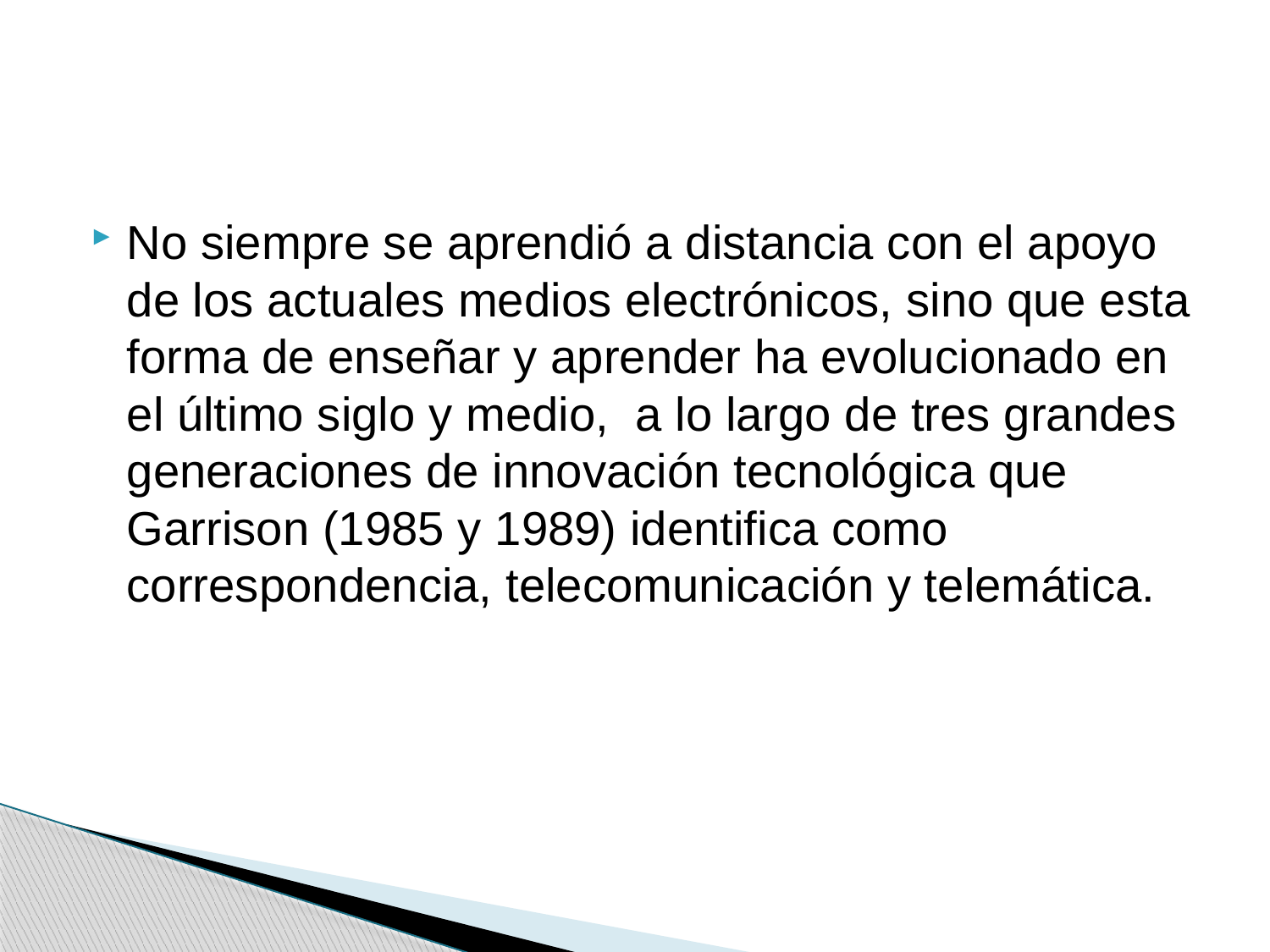

#
No siempre se aprendió a distancia con el apoyo de los actuales medios electrónicos, sino que esta forma de enseñar y aprender ha evolucionado en el último siglo y medio,  a lo largo de tres grandes generaciones de innovación tecnológica que Garrison (1985 y 1989) identifica como correspondencia, telecomunicación y telemática.